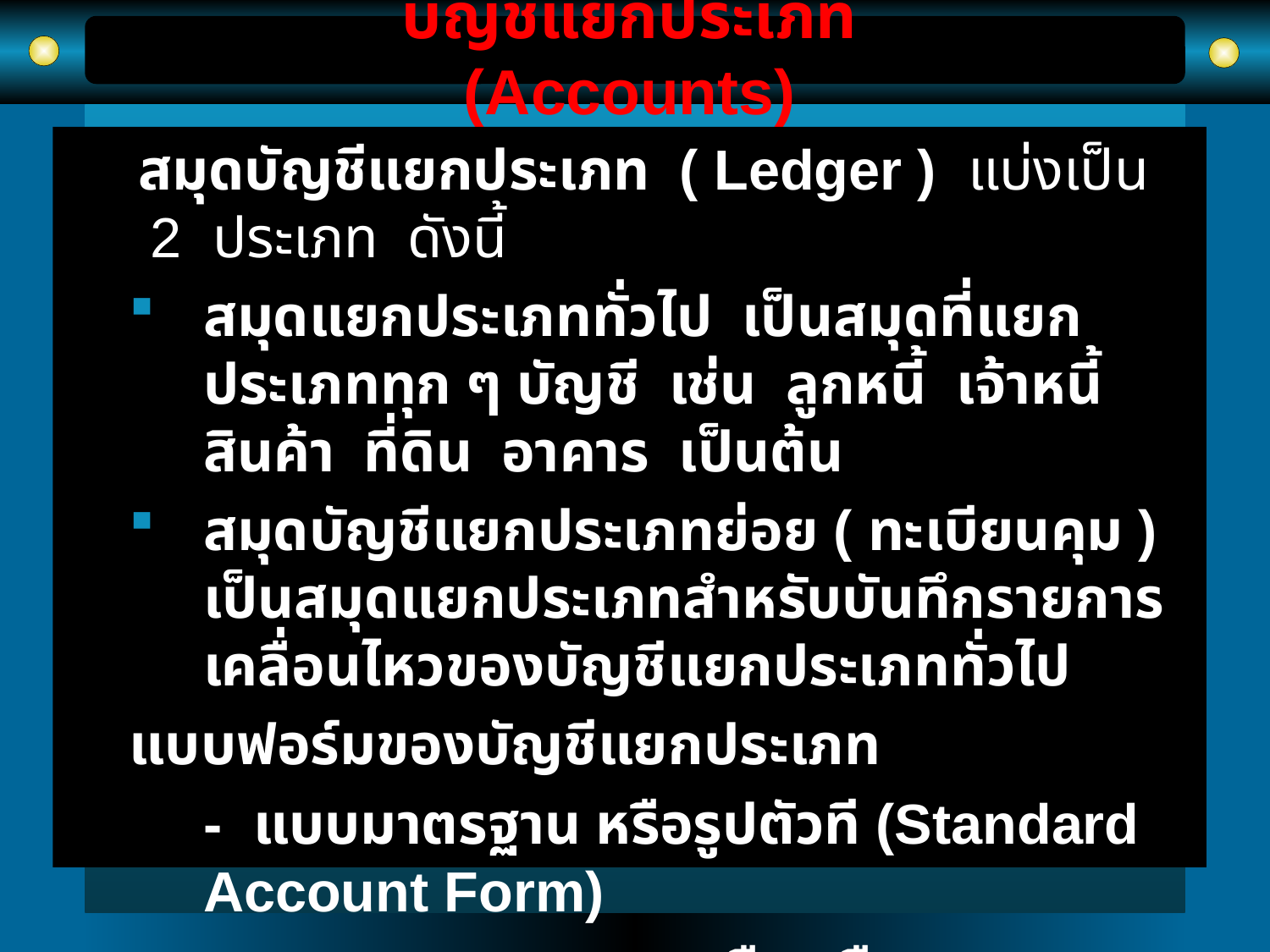

# บัญชีแยกประเภท (Accounts)
     สมุดบัญชีแยกประเภท  ( Ledger )  แบ่งเป็น  2  ประเภท  ดังนี้
สมุดแยกประเภททั่วไป  เป็นสมุดที่แยกประเภททุก ๆ บัญชี  เช่น  ลูกหนี้  เจ้าหนี้  สินค้า  ที่ดิน  อาคาร  เป็นต้น
สมุดบัญชีแยกประเภทย่อย ( ทะเบียนคุม )  เป็นสมุดแยกประเภทสำหรับบันทึกรายการเคลื่อนไหวของบัญชีแยกประเภททั่วไป
แบบฟอร์มของบัญชีแยกประเภท
	-  แบบมาตรฐาน หรือรูปตัวที (Standard Account Form)
	-  แบบแสดงยอดคงเหลือ หรือแบบสามช่อง (Balance Account Form)